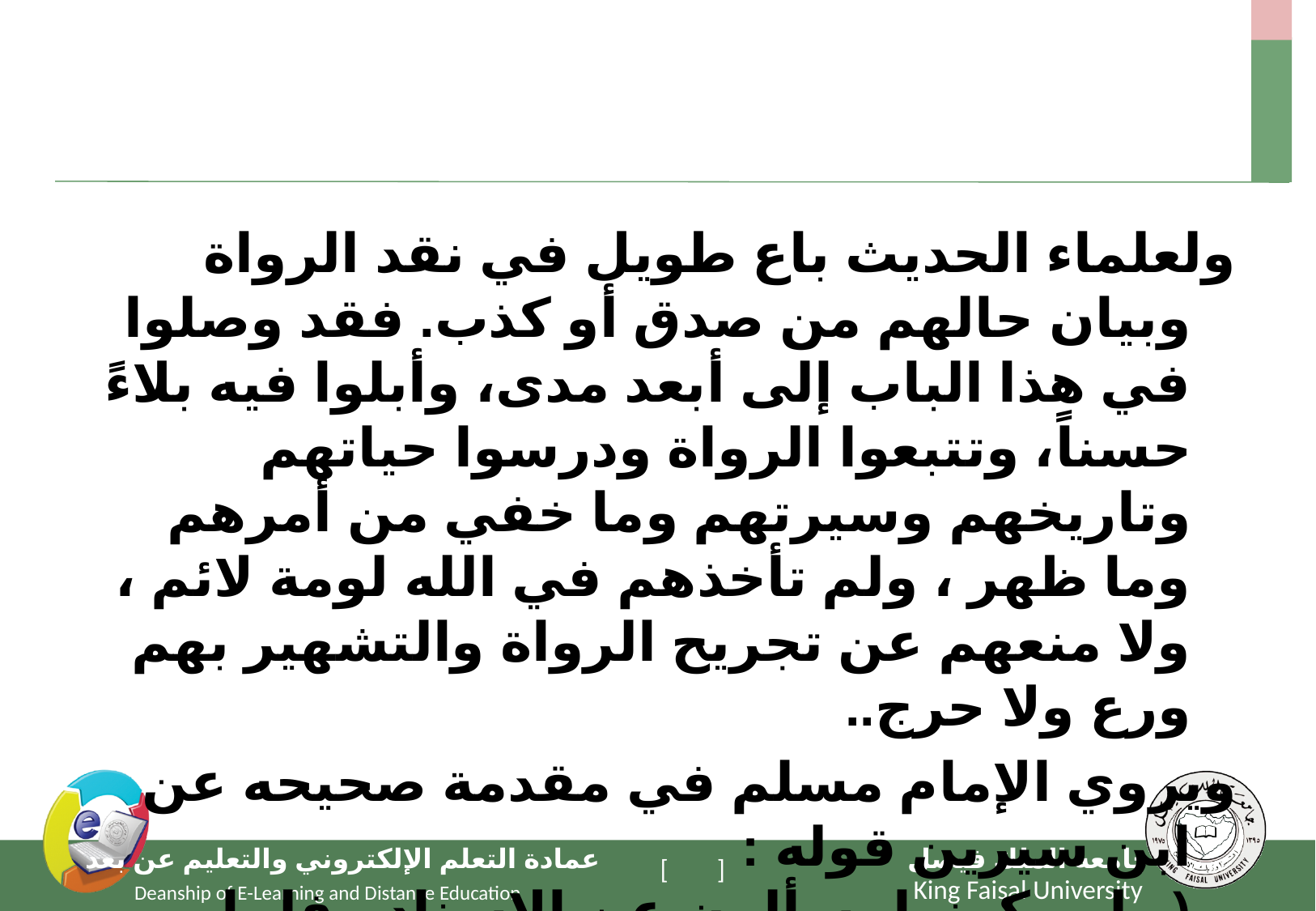

#
ولعلماء الحديث باع طويل في نقد الرواة وبيان حالهم من صدق أو كذب. فقد وصلوا في هذا الباب إلى أبعد مدى، وأبلوا فيه بلاءً حسناً، وتتبعوا الرواة ودرسوا حياتهم وتاريخهم وسيرتهم وما خفي من أمرهم وما ظهر ، ولم تأخذهم في الله لومة لائم ، ولا منعهم عن تجريح الرواة والتشهير بهم ورع ولا حرج..
ويروي الإمام مسلم في مقدمة صحيحه عن ابن سيرين قوله :
(.. لم يكونوا يسألون عن الإسناد ، فلما وقعت الفتنة قالوا: سموا لنا رجالكم، فينظر إلى أهل السنة فيؤخذ حديثهم، وينظر إلى أهل البدع فلا يؤخذ حديثهم ) .